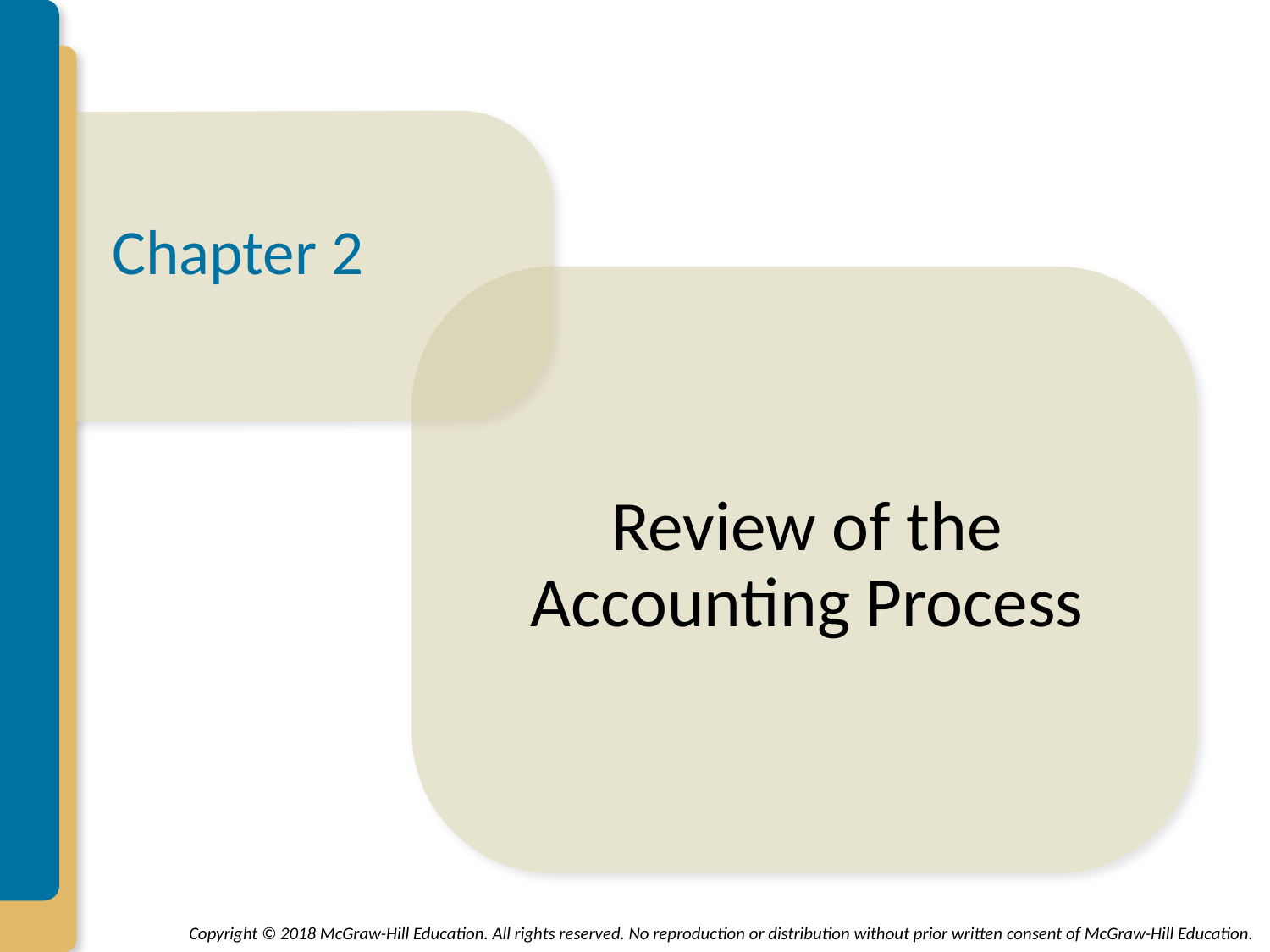

# Chapter 2
Review of the Accounting Process